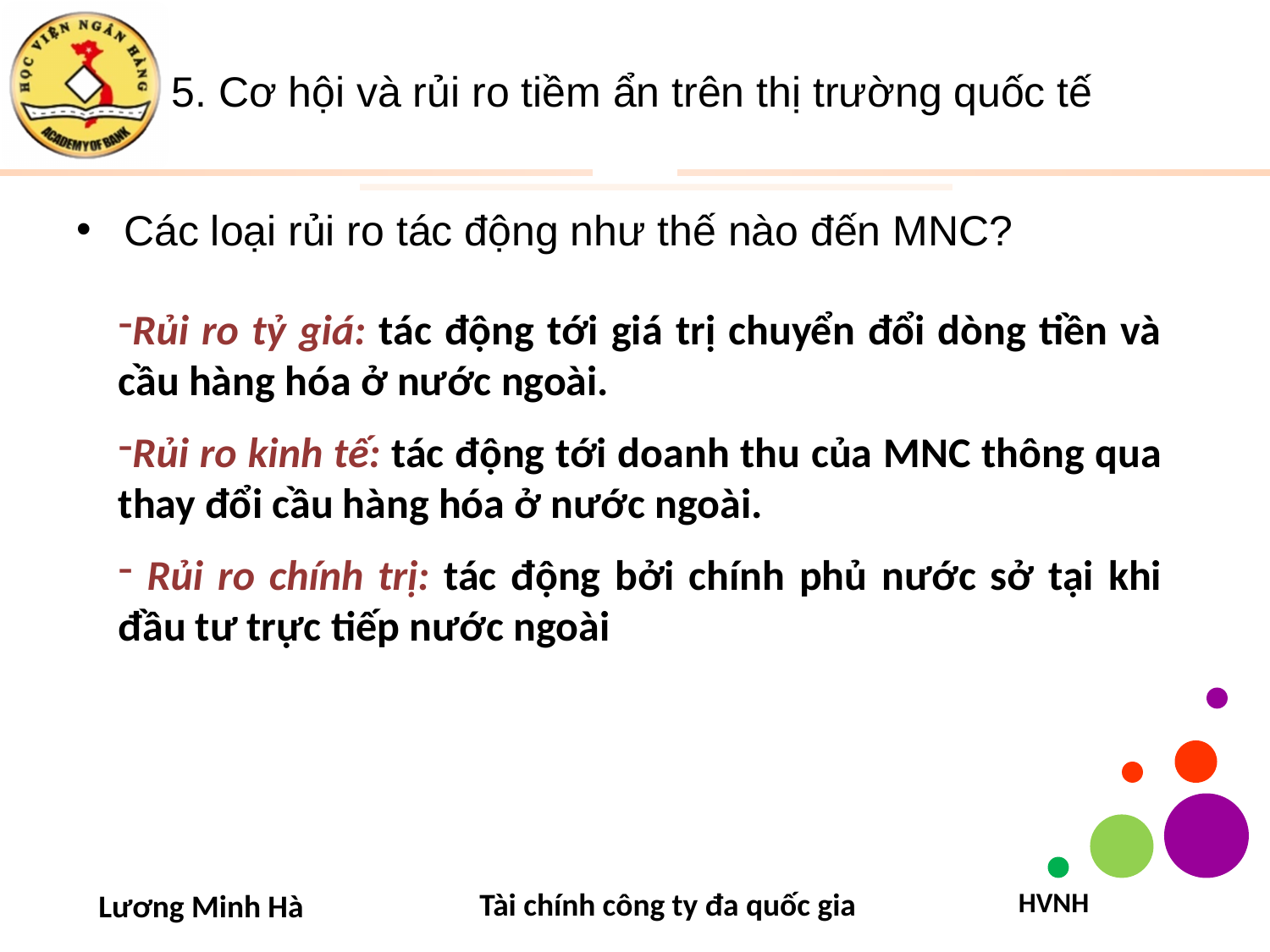

# 5. Cơ hội và rủi ro tiềm ẩn trên thị trường quốc tế
Các loại rủi ro tác động như thế nào đến MNC?
Rủi ro tỷ giá: tác động tới giá trị chuyển đổi dòng tiền và cầu hàng hóa ở nước ngoài.
Rủi ro kinh tế: tác động tới doanh thu của MNC thông qua thay đổi cầu hàng hóa ở nước ngoài.
 Rủi ro chính trị: tác động bởi chính phủ nước sở tại khi đầu tư trực tiếp nước ngoài